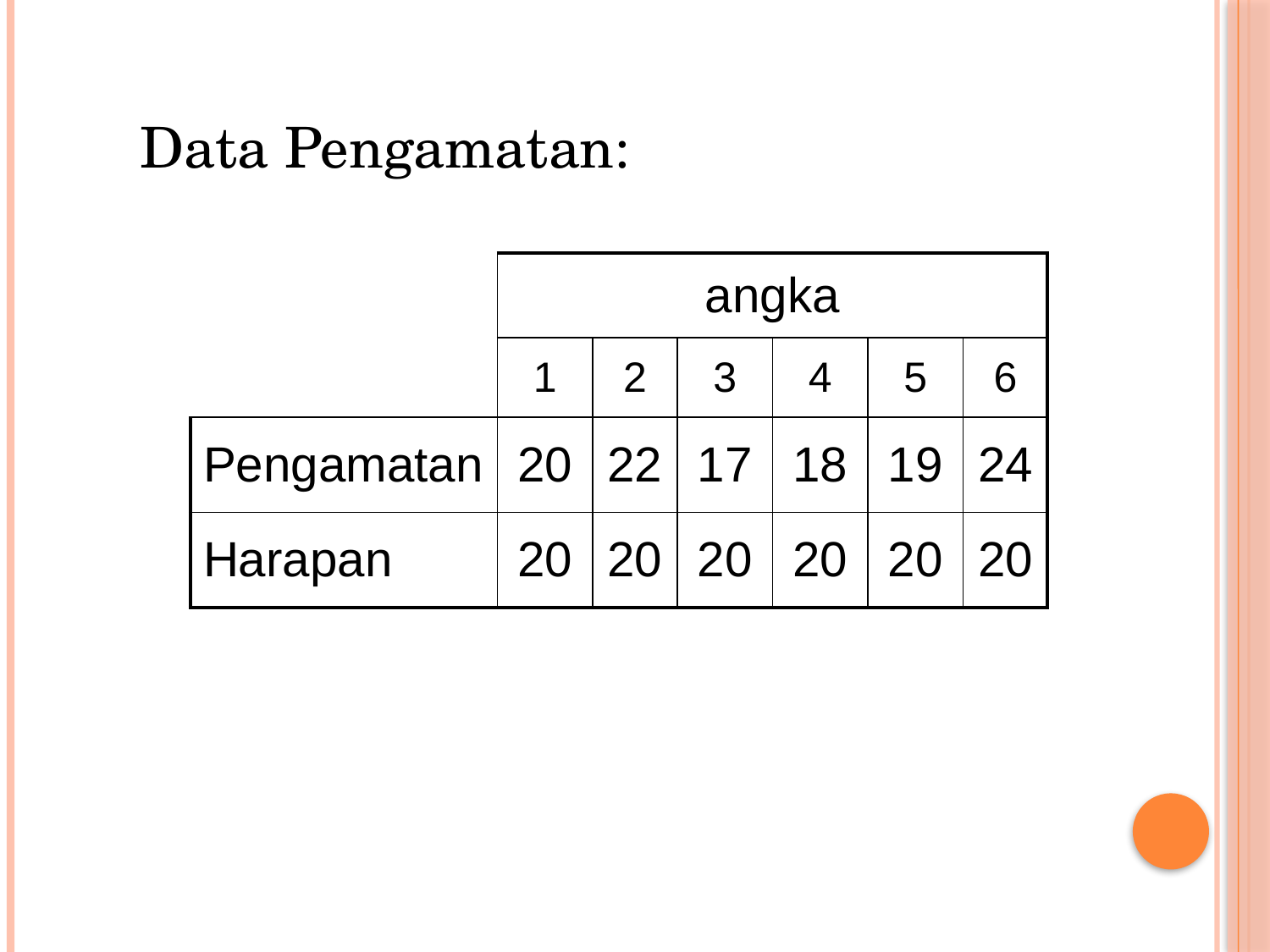

Data Pengamatan:
|  | angka |  |  |  |  |  |
| --- | --- | --- | --- | --- | --- | --- |
|  | 1 | 2 | 3 | 4 | 5 | 6 |
| Pengamatan | 20 | 22 | 17 | 18 | 19 | 24 |
| Harapan | 20 | 20 | 20 | 20 | 20 | 20 |